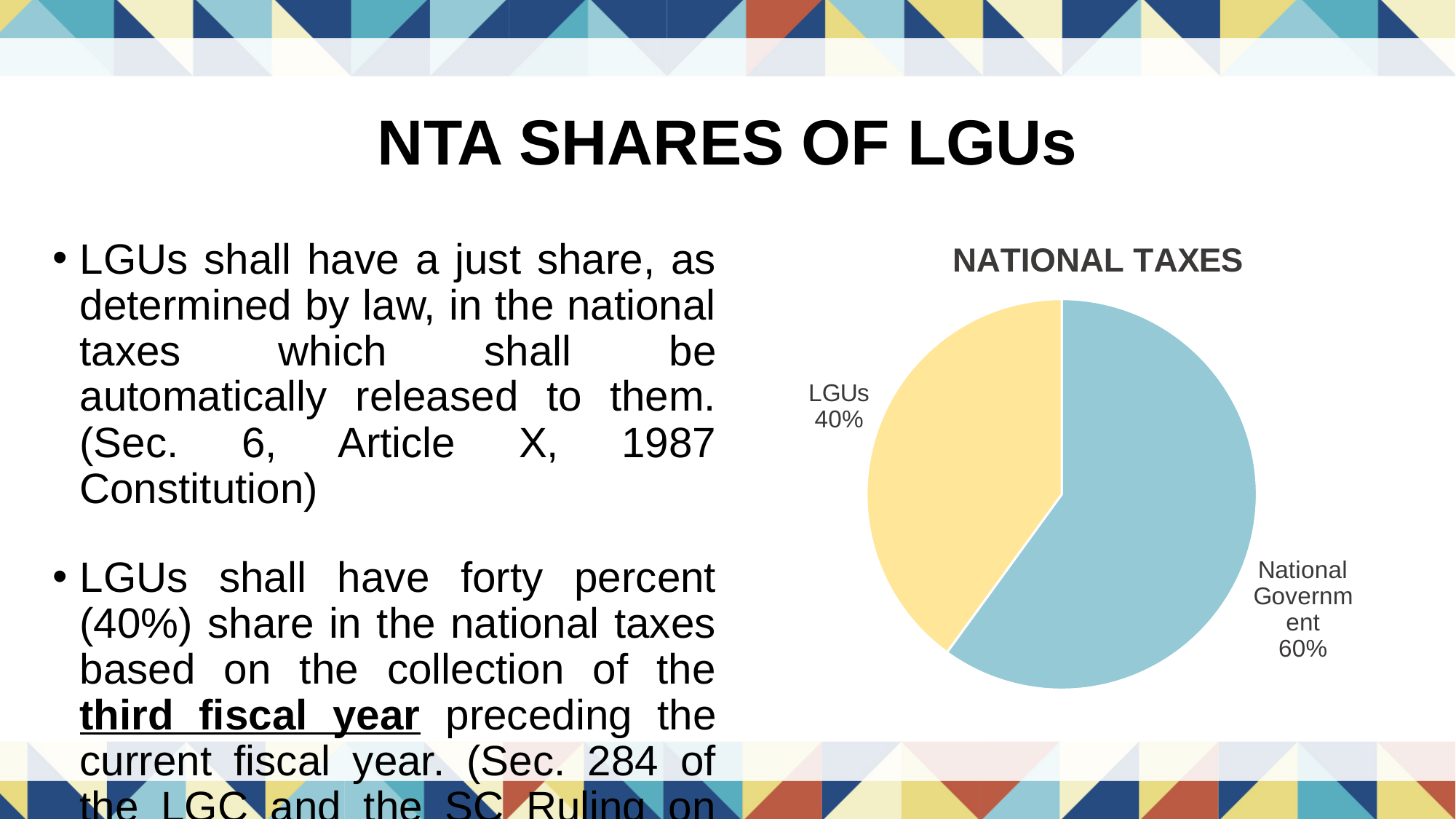

NTA SHARES OF LGUs

### Chart: NATIONAL TAXES

| Category | National Internal Revenue Taxes |
|---|---|
| National Government | 0.6 |
| Internal Revenue Allotment | 0.4 |
LGUs shall have a just share, as determined by law, in the national taxes which shall be automatically released to them. (Sec. 6, Article X, 1987 Constitution)

LGUs shall have forty percent (40%) share in the national taxes based on the collection of the third fiscal year preceding the current fiscal year. (Sec. 284 of the LGC and the SC Ruling on the Mandanas Garcia Case)